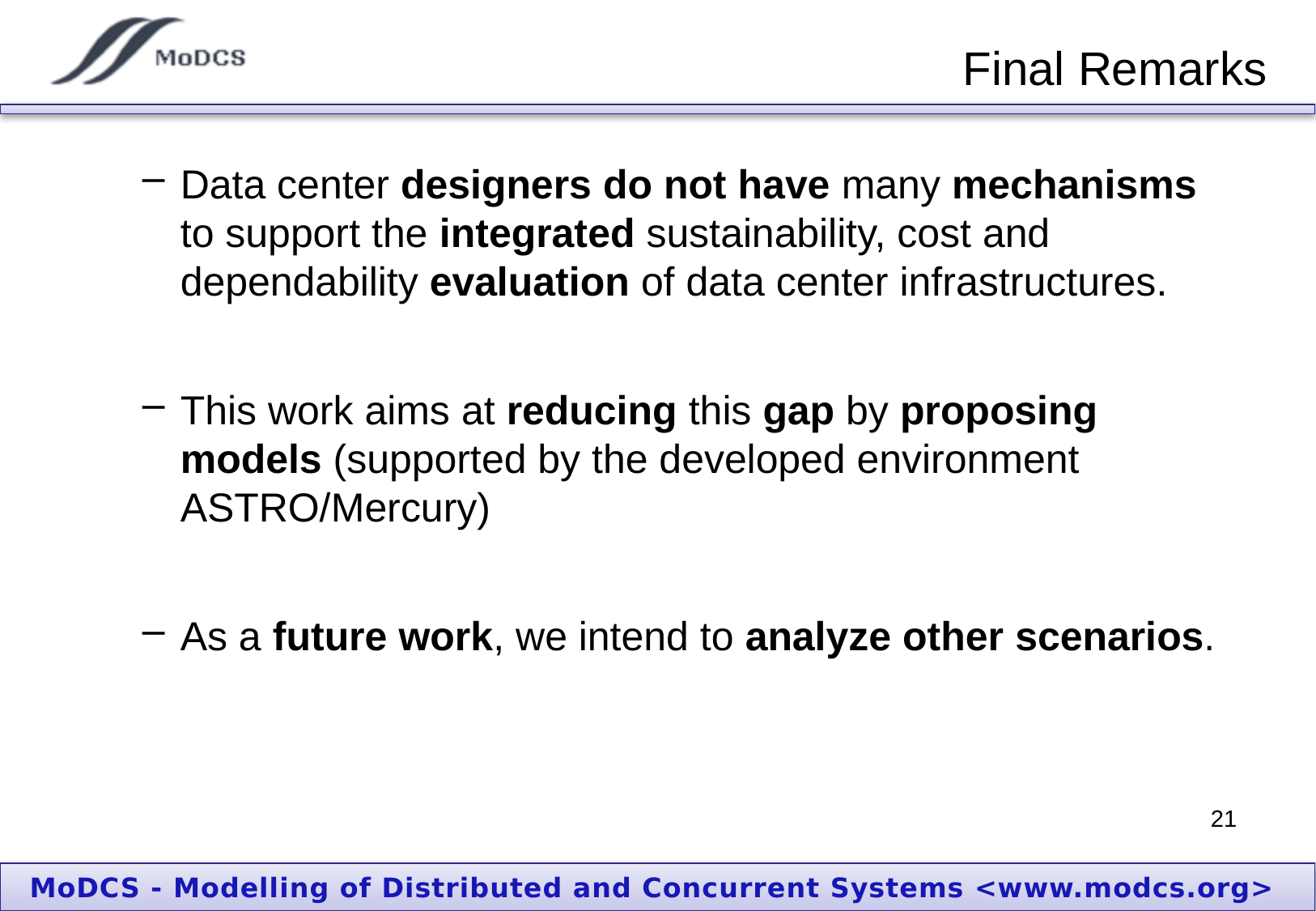

# Final Remarks
Data center designers do not have many mechanisms to support the integrated sustainability, cost and dependability evaluation of data center infrastructures.

This work aims at reducing this gap by proposing models (supported by the developed environment ASTRO/Mercury)

As a future work, we intend to analyze other scenarios.
21